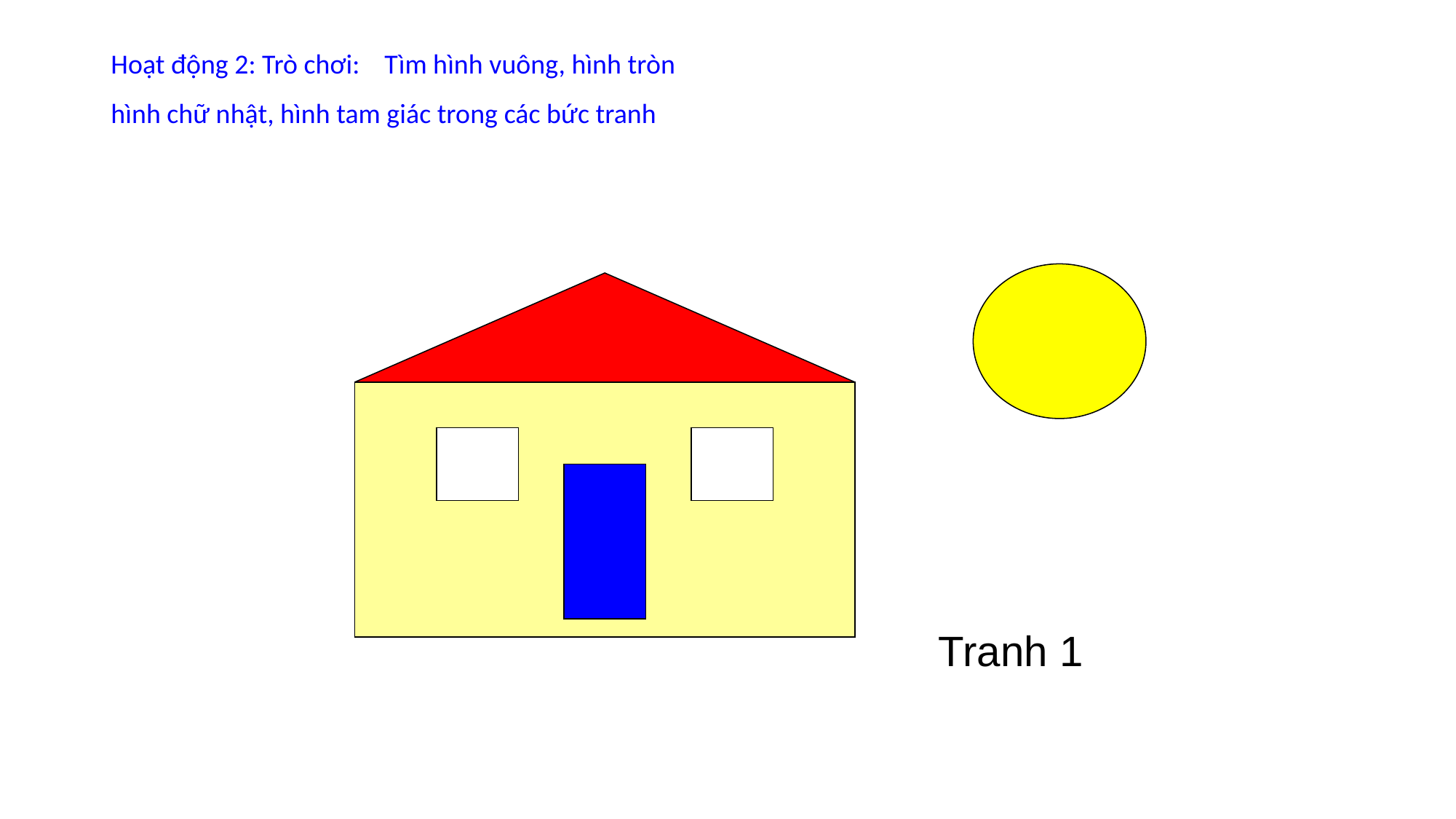

# Hoạt động 2: Trò chơi:    Tìm hình vuông, hình tròn hình chữ nhật, hình tam giác trong các bức tranh

Tranh 1